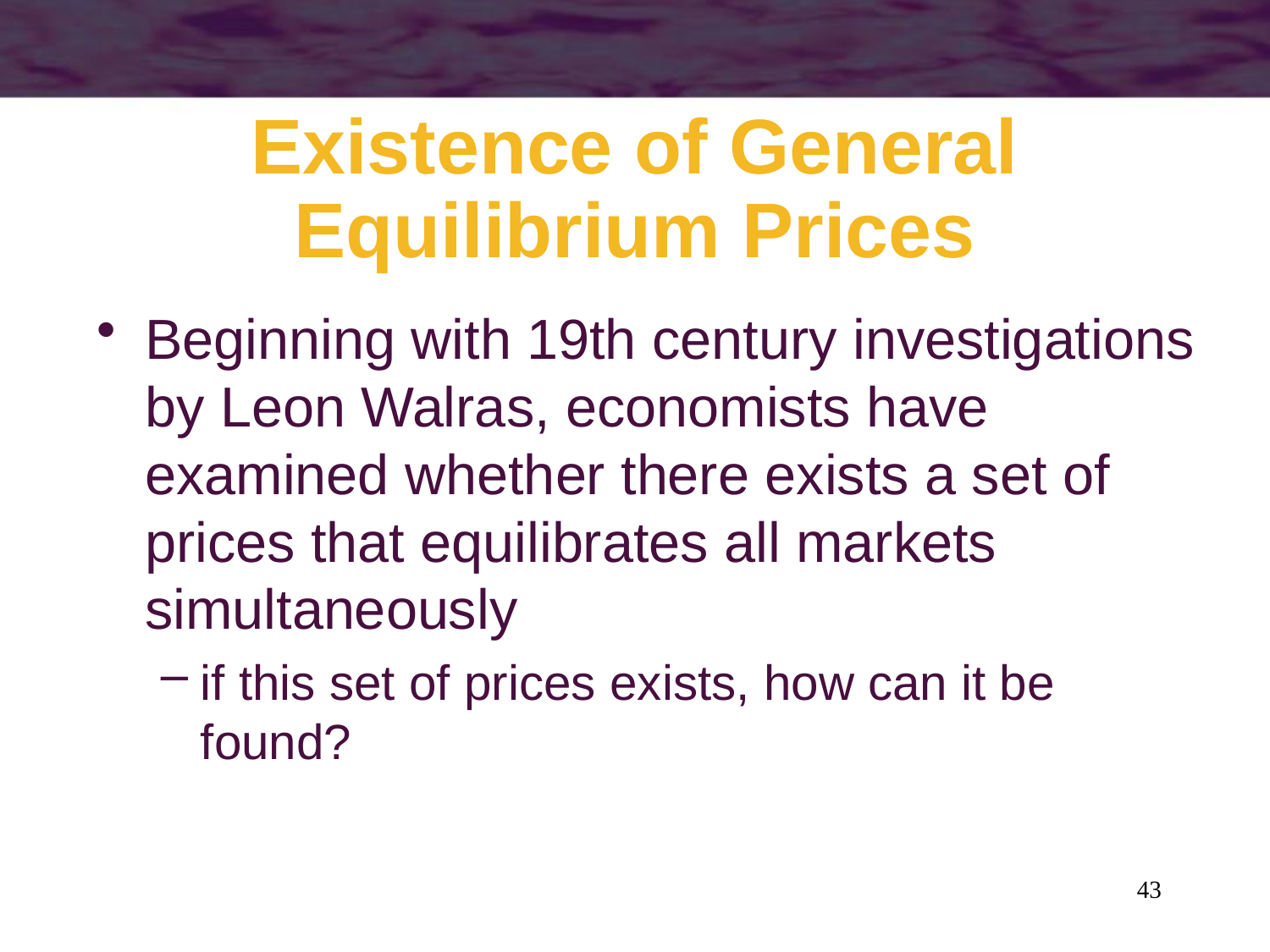

# Existence of General Equilibrium Prices
Beginning with 19th century investigations by Leon Walras, economists have examined whether there exists a set of prices that equilibrates all markets simultaneously
if this set of prices exists, how can it be found?
43